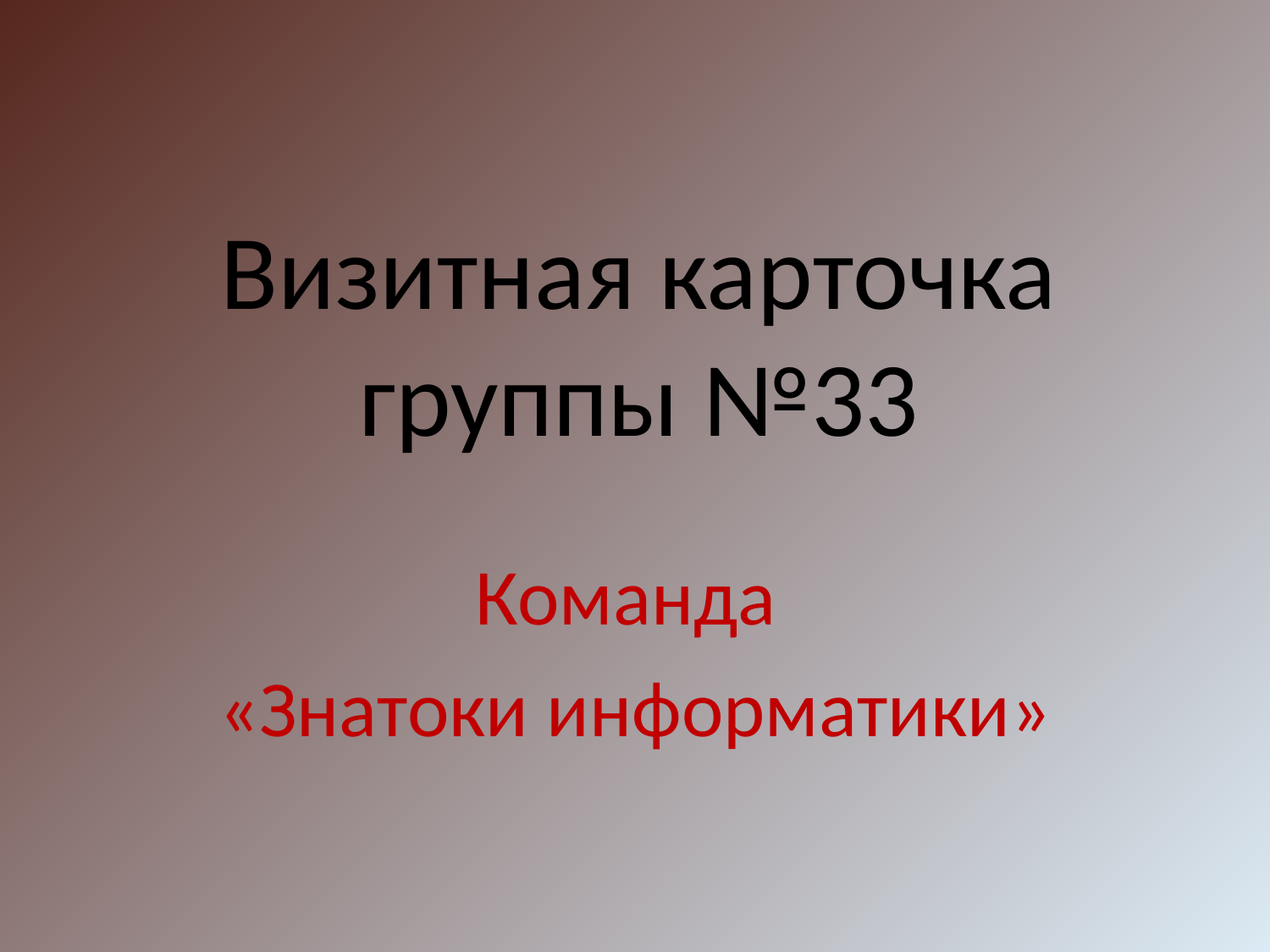

# Визитная карточка группы №33
Команда
«Знатоки информатики»